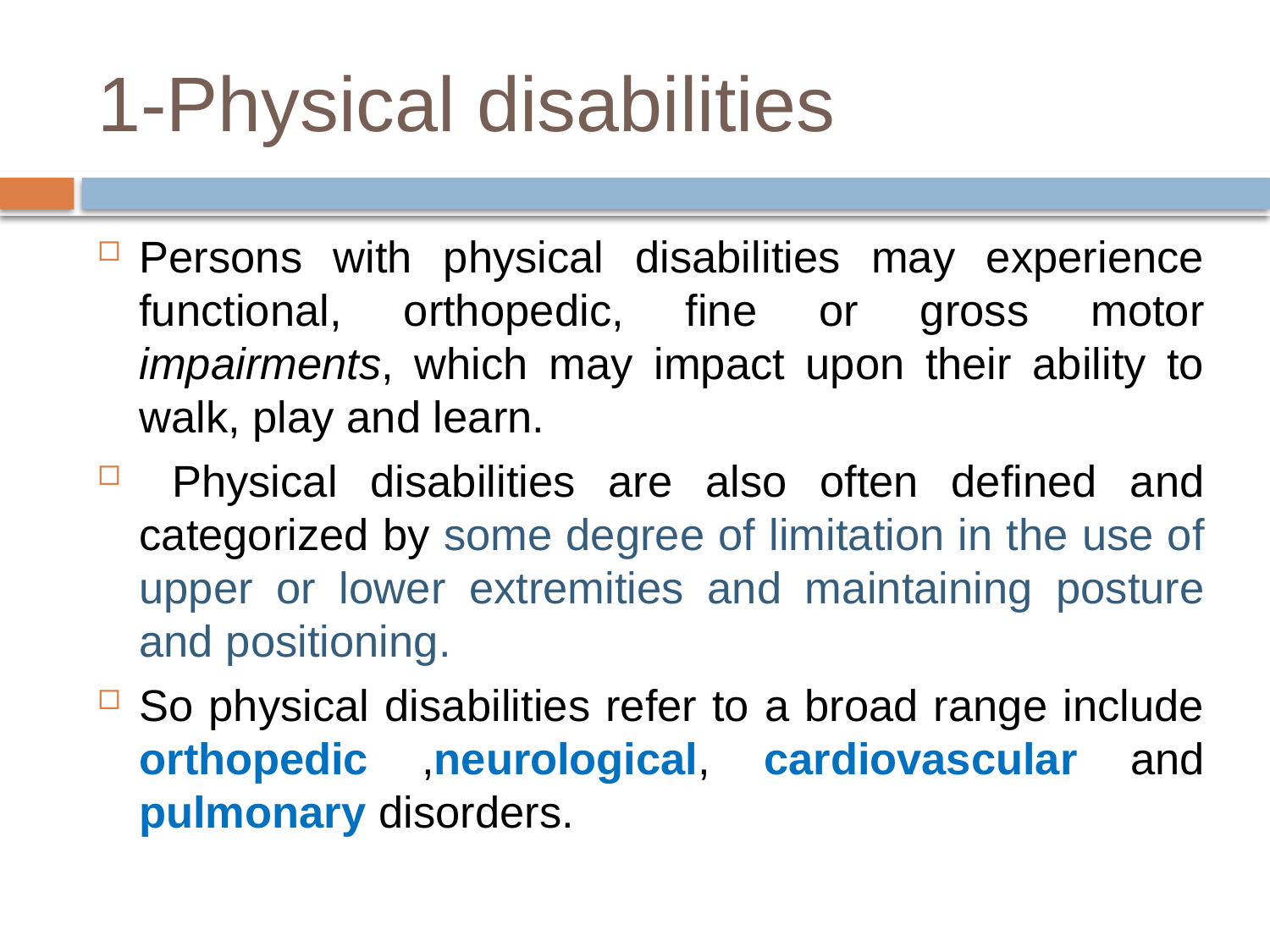

# 1-Physical disabilities
Persons with physical disabilities may experience functional, orthopedic, fine or gross motor impairments, which may impact upon their ability to walk, play and learn.
 Physical disabilities are also often defined and categorized by some degree of limitation in the use of upper or lower extremities and maintaining posture and positioning.
So physical disabilities refer to a broad range include orthopedic ,neurological, cardiovascular and pulmonary disorders.